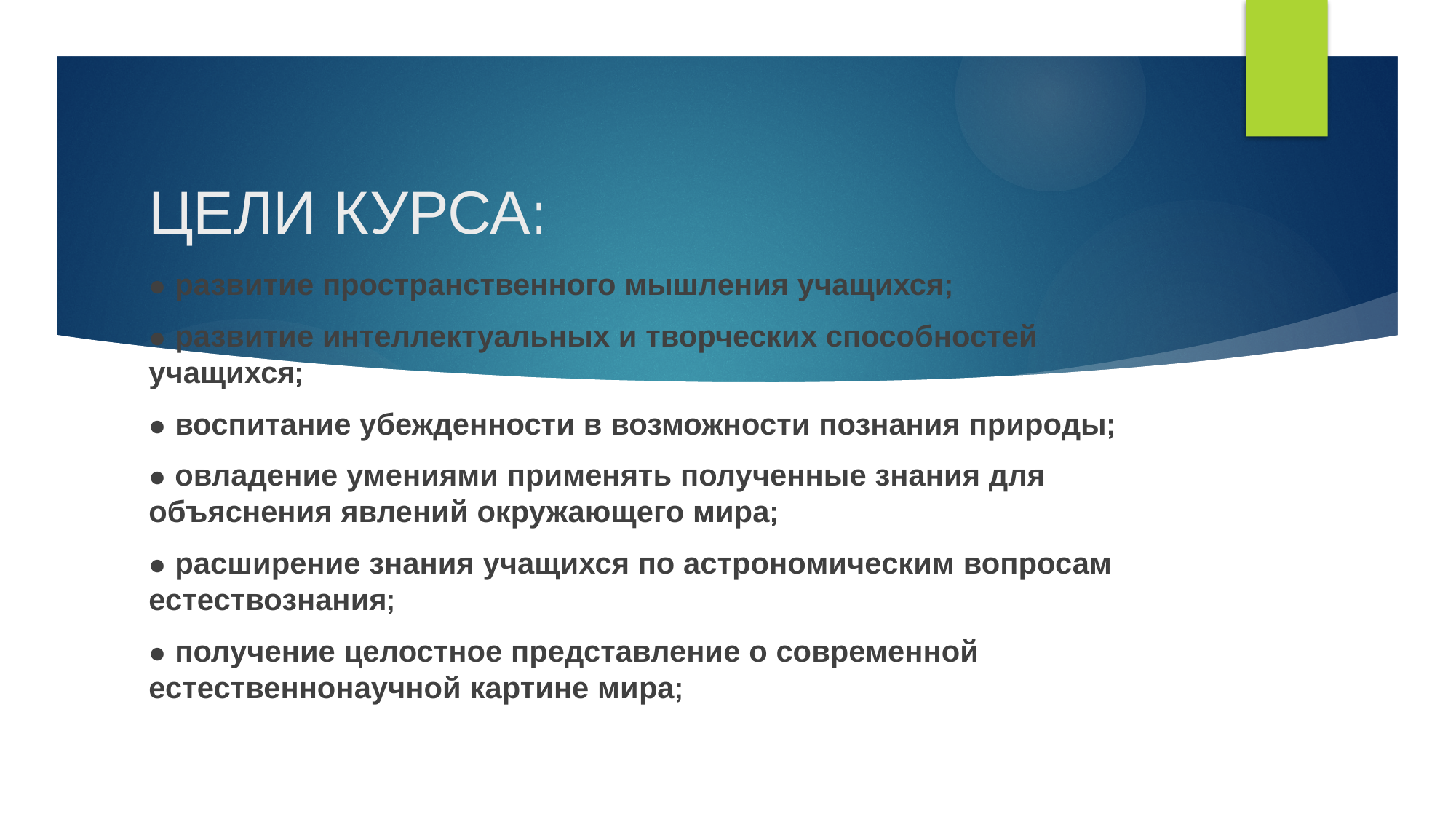

# ЦЕЛИ КУРСА:
• развитие пространственного мышления учащихся;
• развитие интеллектуальных и творческих способностей учащихся;
• воспитание убежденности в возможности познания природы;
• овладение умениями применять полученные знания для объяснения явлений окружающего мира;
• расширение знания учащихся по астрономическим вопросам естествознания;
• получение целостное представление о современной естественнонаучной картине мира;